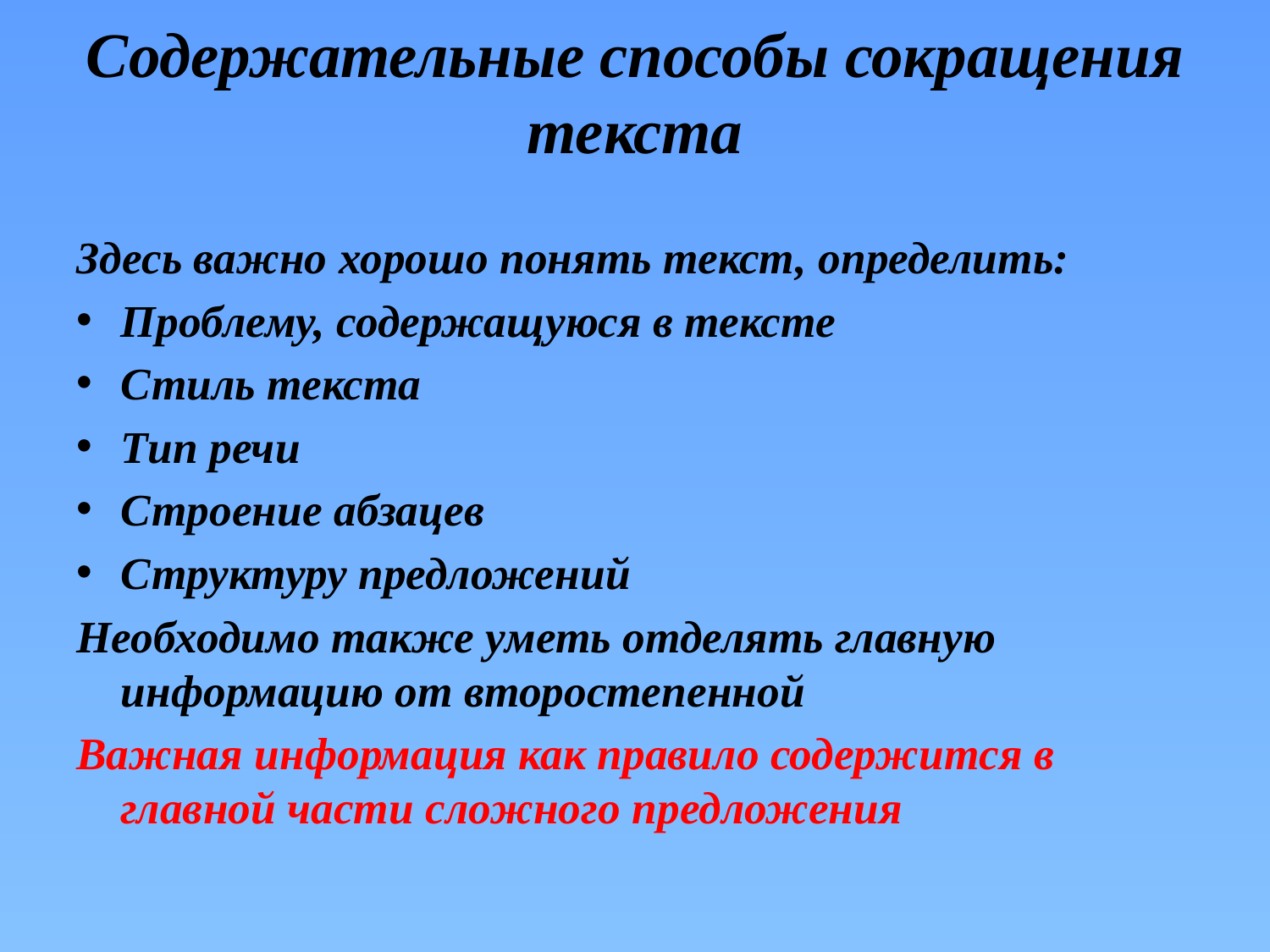

# Содержательные способы сокращения текста
Здесь важно хорошо понять текст, определить:
Проблему, содержащуюся в тексте
Стиль текста
Тип речи
Строение абзацев
Структуру предложений
Необходимо также уметь отделять главную информацию от второстепенной
Важная информация как правило содержится в главной части сложного предложения